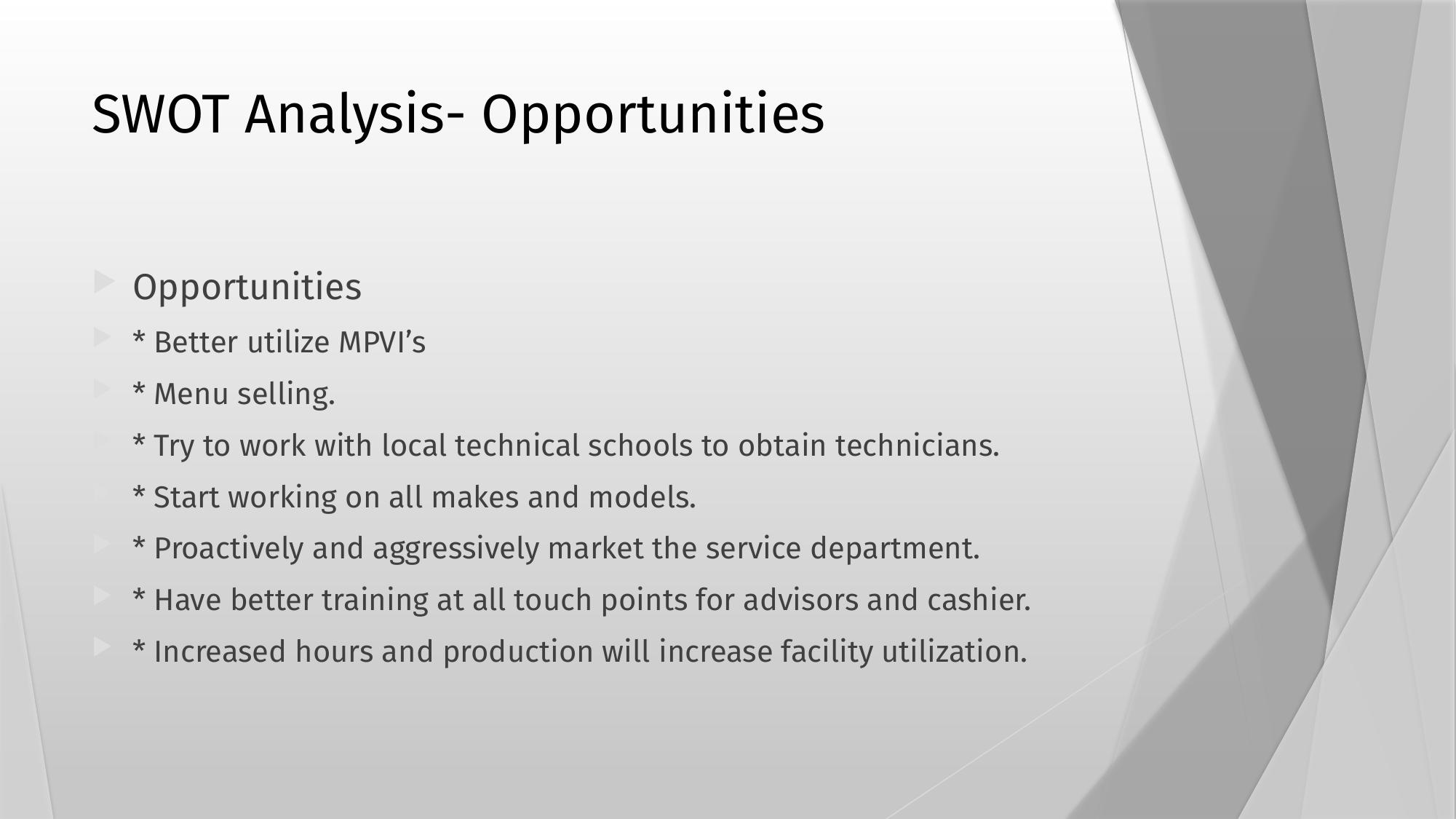

# SWOT Analysis- Opportunities
Opportunities
* Better utilize MPVI’s
* Menu selling.
* Try to work with local technical schools to obtain technicians.
* Start working on all makes and models.
* Proactively and aggressively market the service department.
* Have better training at all touch points for advisors and cashier.
* Increased hours and production will increase facility utilization.